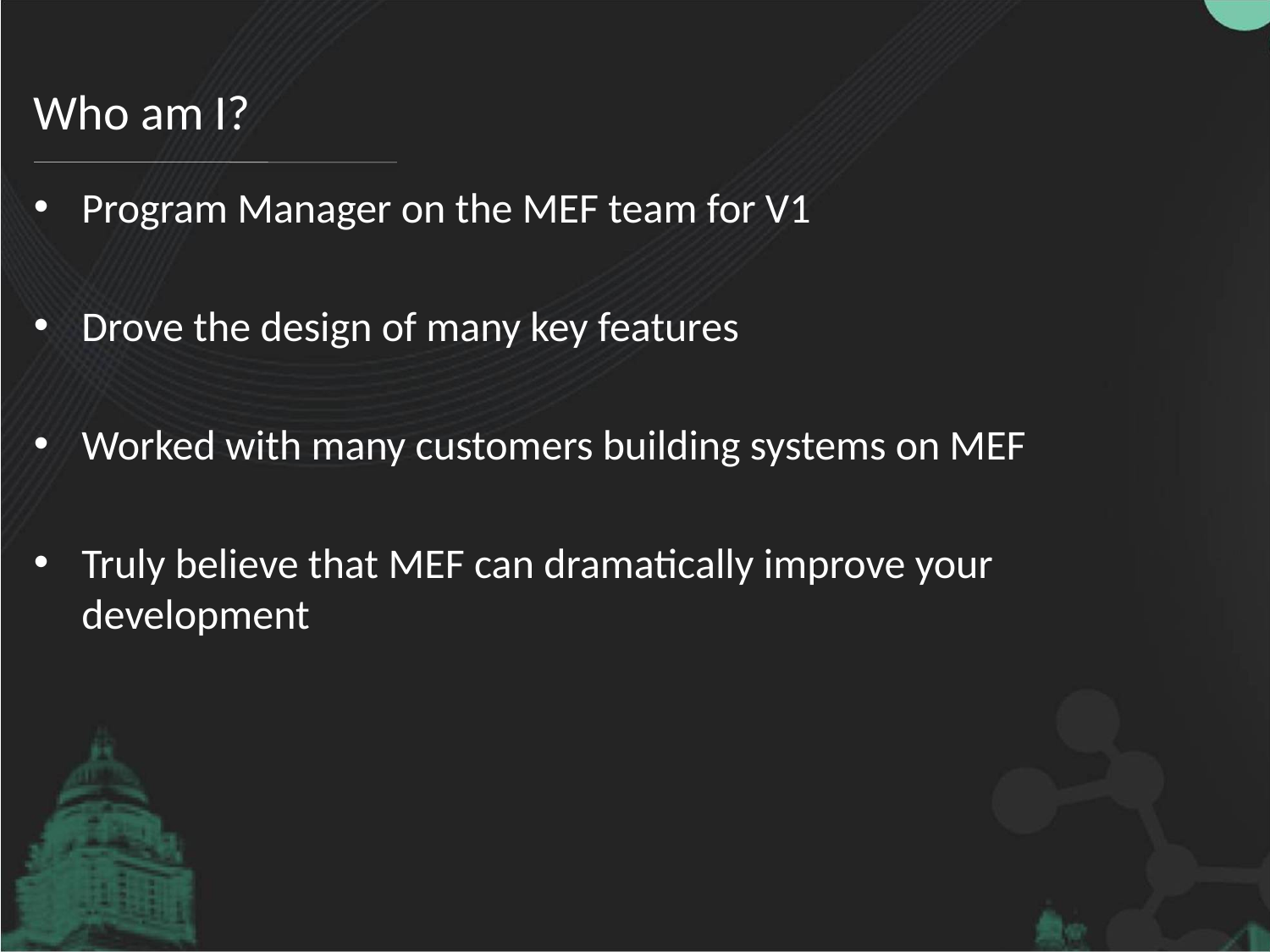

# Who am I?
Program Manager on the MEF team for V1

Drove the design of many key features

Worked with many customers building systems on MEF

Truly believe that MEF can dramatically improve your development